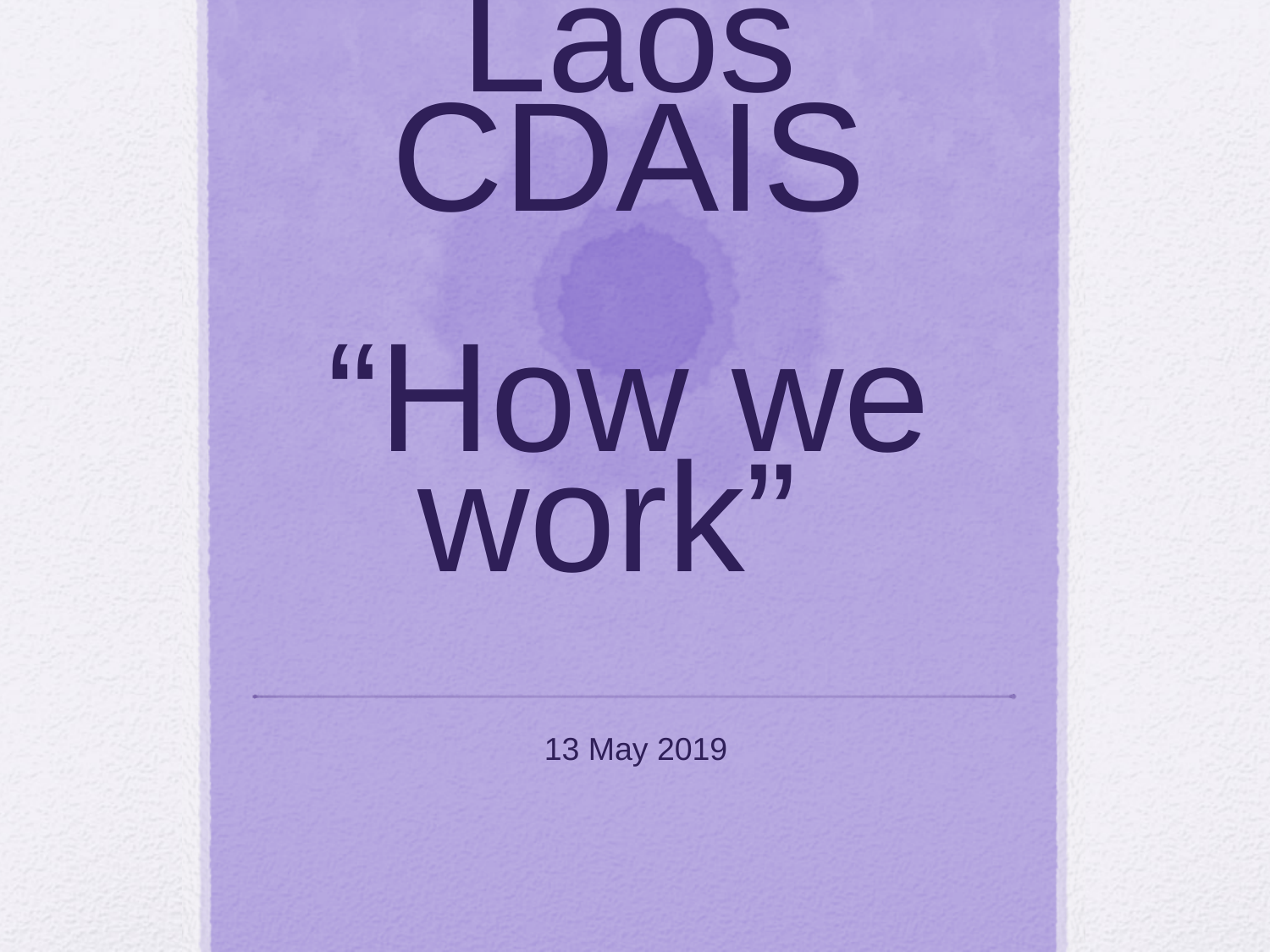

# Laos CDAIS “How we work”
13 May 2019